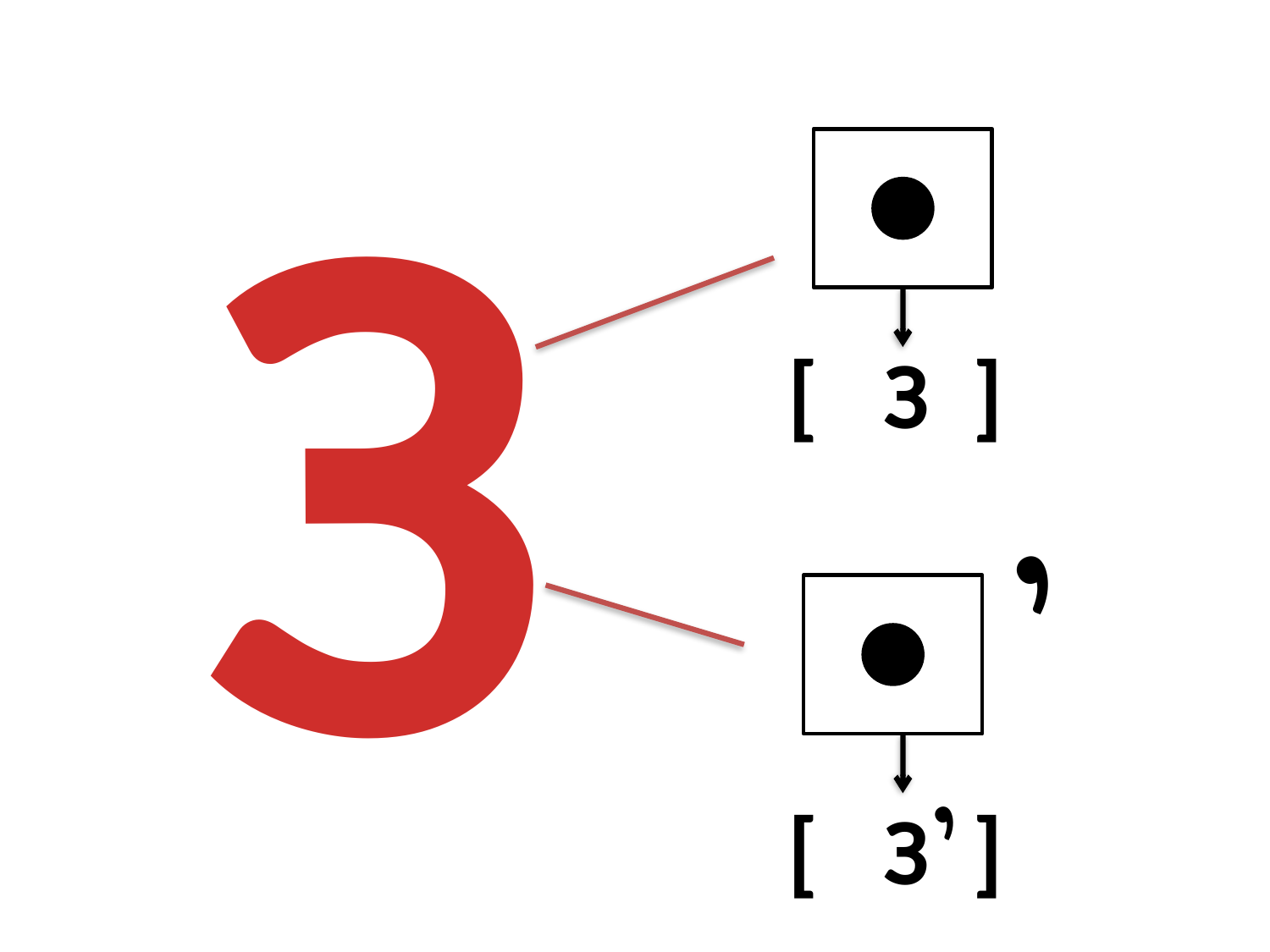

З

[   З  ]
,

,
[   З  ]